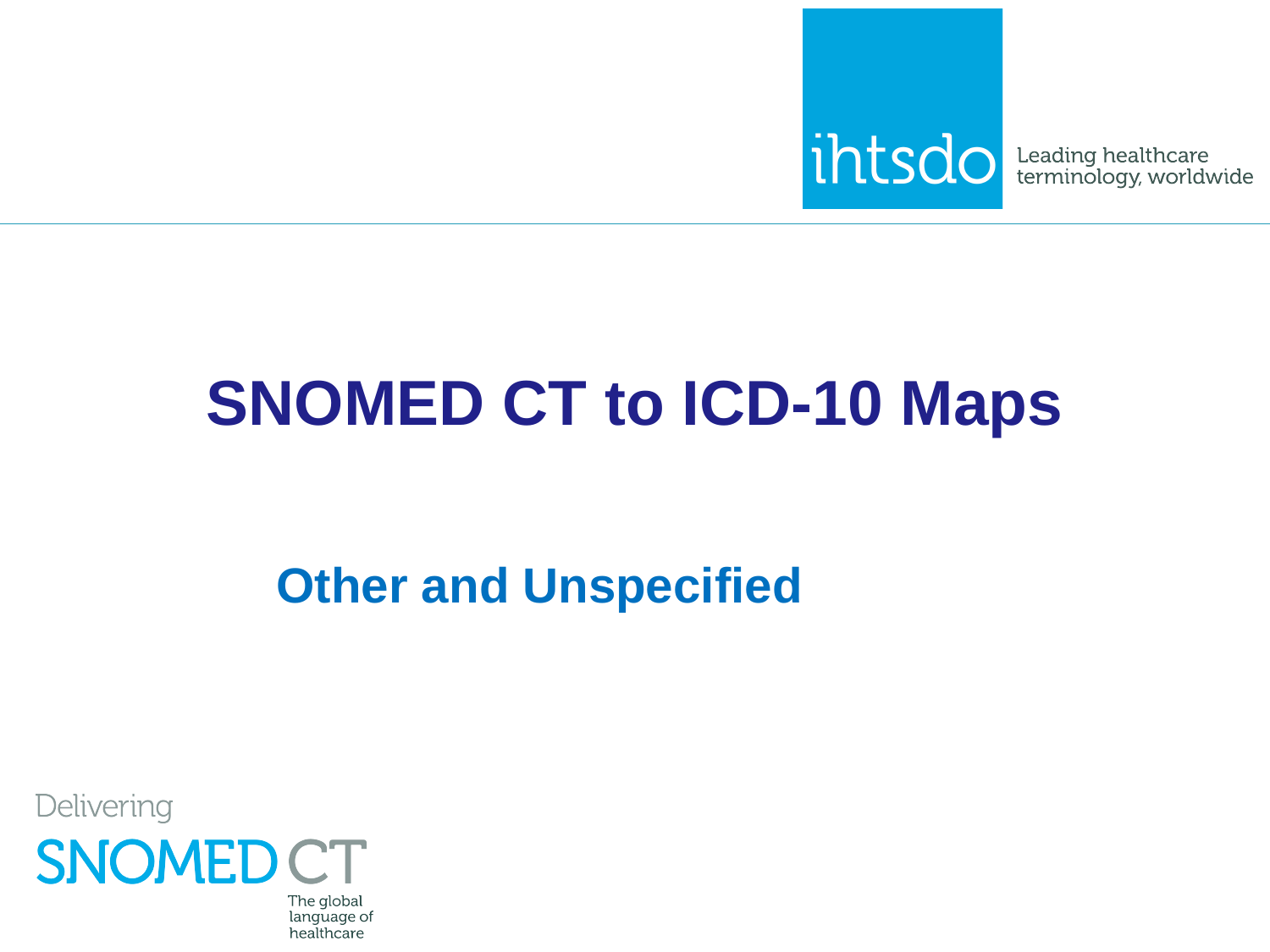

# SNOMED CT to ICD-10 Maps
Other and Unspecified